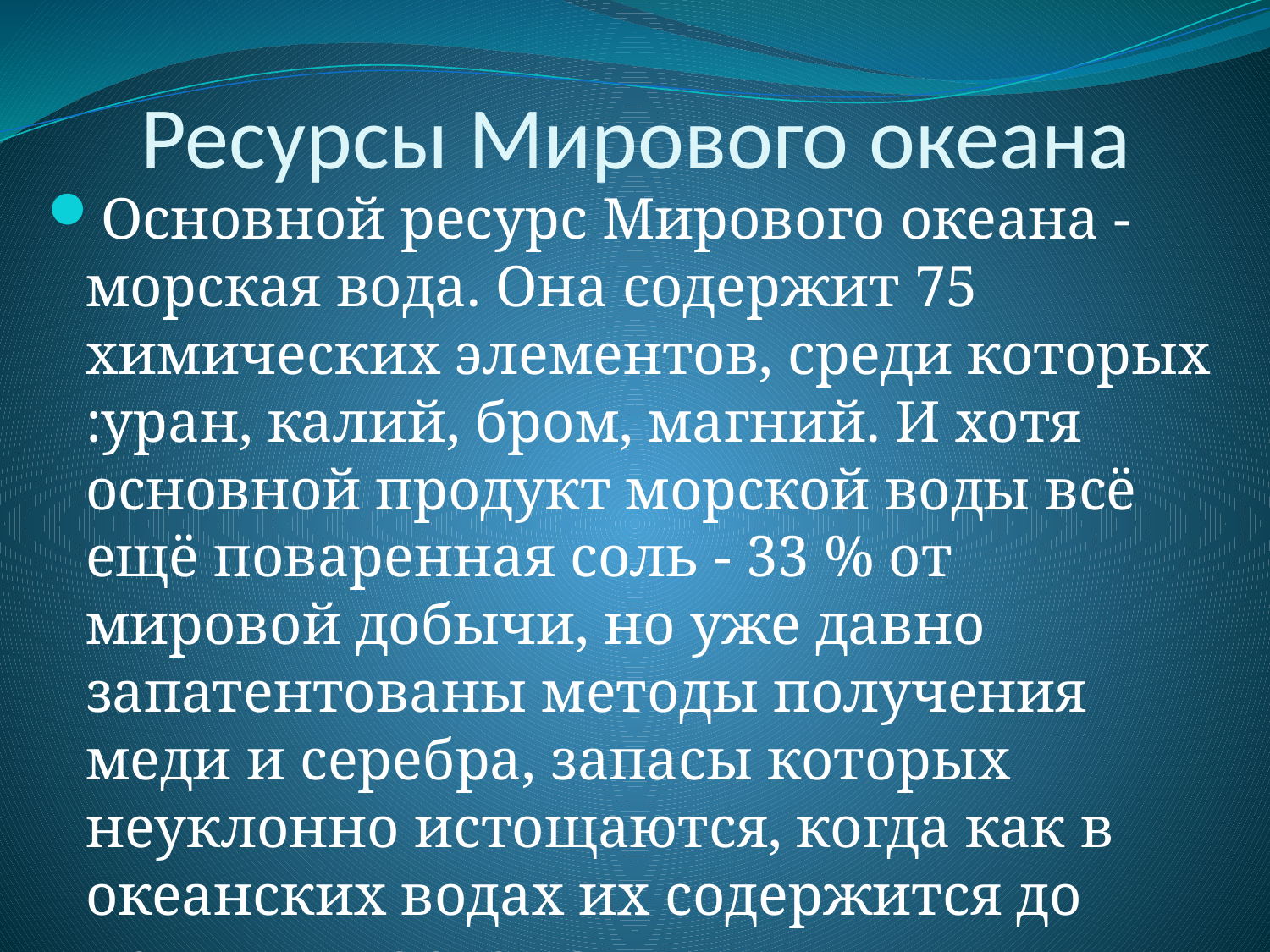

# Ресурсы Мирового океана
Основной ресурс Мирового океана - морская вода. Она содержит 75 химических элементов, среди которых :уран, калий, бром, магний. И хотя основной продукт морской воды всё ещё поваренная соль - 33 % от мировой добычи, но уже давно запатентованы методы получения меди и серебра, запасы которых неуклонно истощаются, когда как в океанских водах их содержится до полмиллиарда тонн.